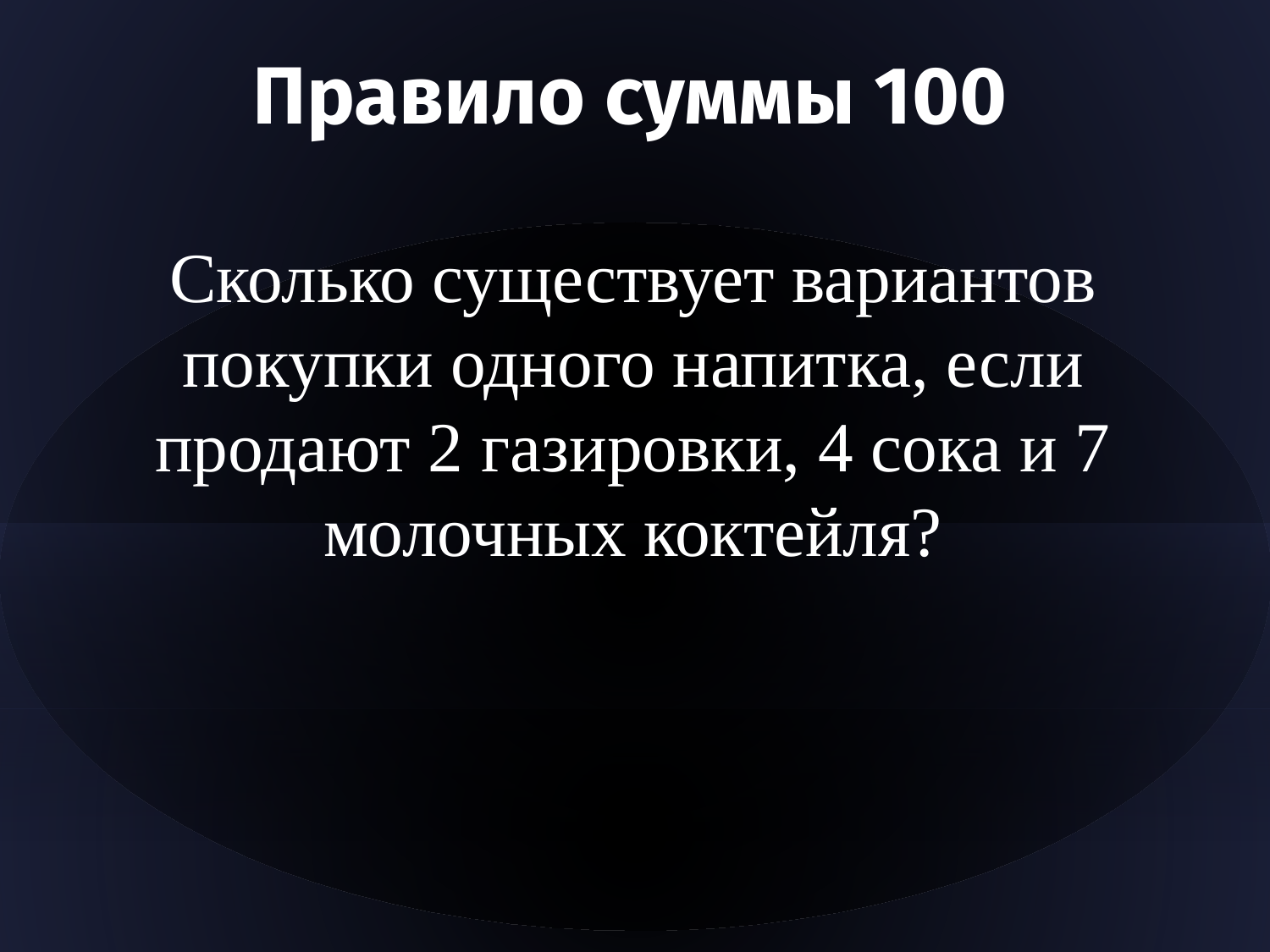

# Правило суммы 100
Сколько существует вариантов покупки одного напитка, если продают 2 газировки, 4 сока и 7 молочных коктейля?